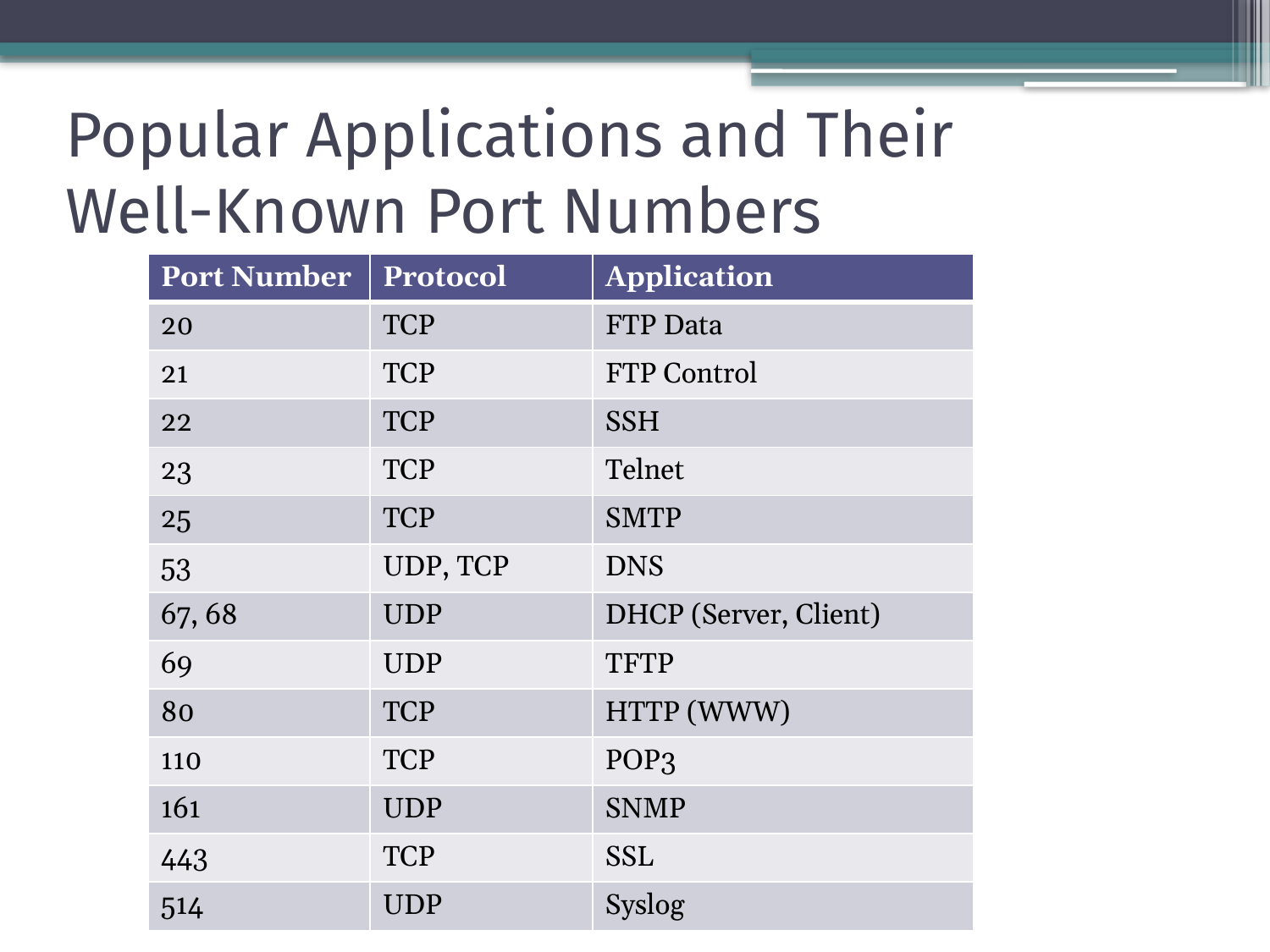

# Popular Applications and Their Well-Known Port Numbers
| Port Number | Protocol | Application |
| --- | --- | --- |
| 20 | TCP | FTP Data |
| 21 | TCP | FTP Control |
| 22 | TCP | SSH |
| 23 | TCP | Telnet |
| 25 | TCP | SMTP |
| 53 | UDP, TCP | DNS |
| 67, 68 | UDP | DHCP (Server, Client) |
| 69 | UDP | TFTP |
| 80 | TCP | HTTP (WWW) |
| 110 | TCP | POP3 |
| 161 | UDP | SNMP |
| 443 | TCP | SSL |
| 514 | UDP | Syslog |